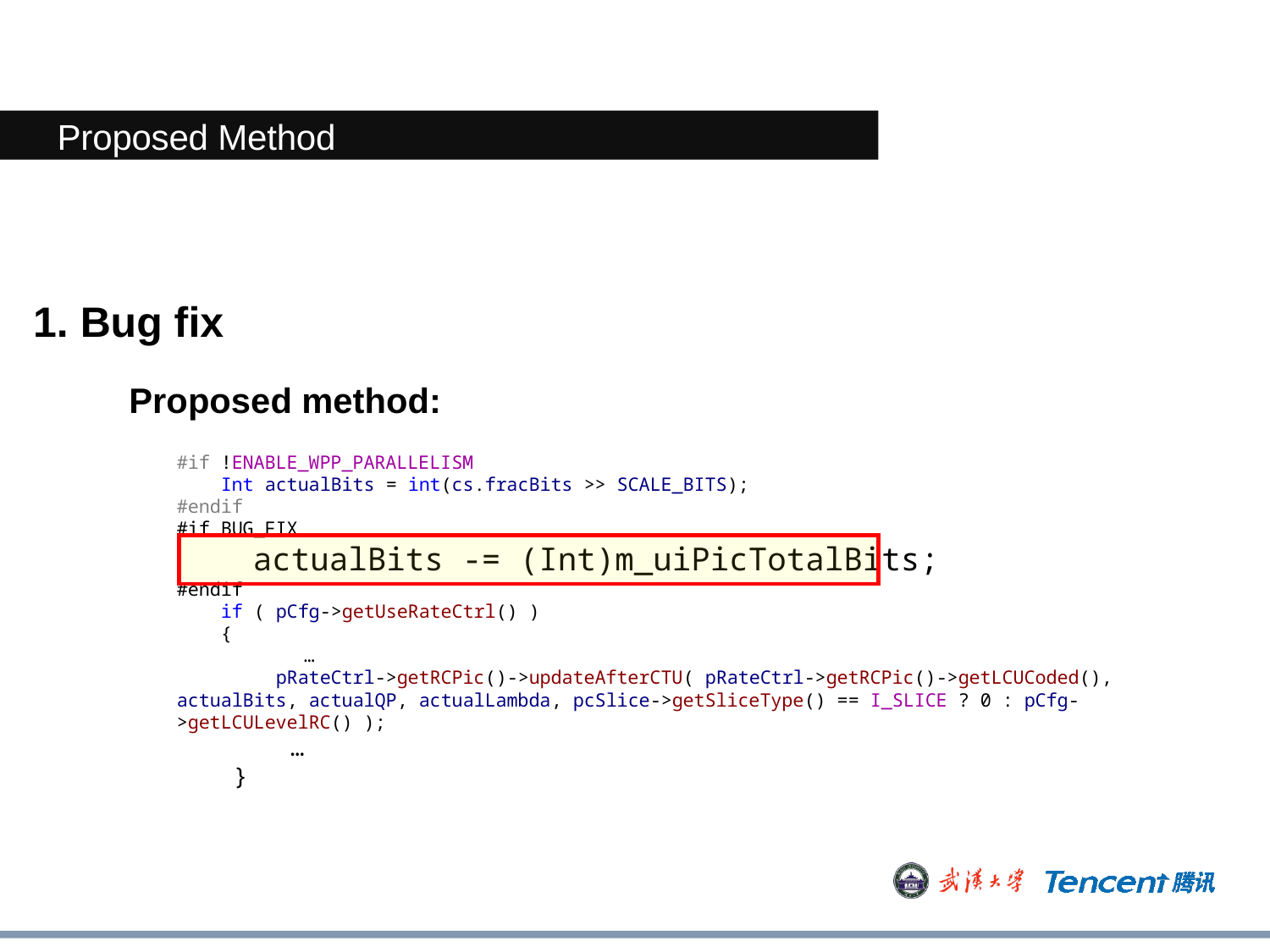

Proposed Method
1. Bug fix
Proposed method:
#if !ENABLE_WPP_PARALLELISM
    Int actualBits = int(cs.fracBits >> SCALE_BITS);
#endif
#if BUG_FIX
    actualBits -= (Int)m_uiPicTotalBits;
#endif
    if ( pCfg->getUseRateCtrl() )
    {
	…
         pRateCtrl->getRCPic()->updateAfterCTU( pRateCtrl->getRCPic()->getLCUCoded(), actualBits, actualQP, actualLambda, pcSlice->getSliceType() == I_SLICE ? 0 : pCfg->getLCULevelRC() );
        …
    }